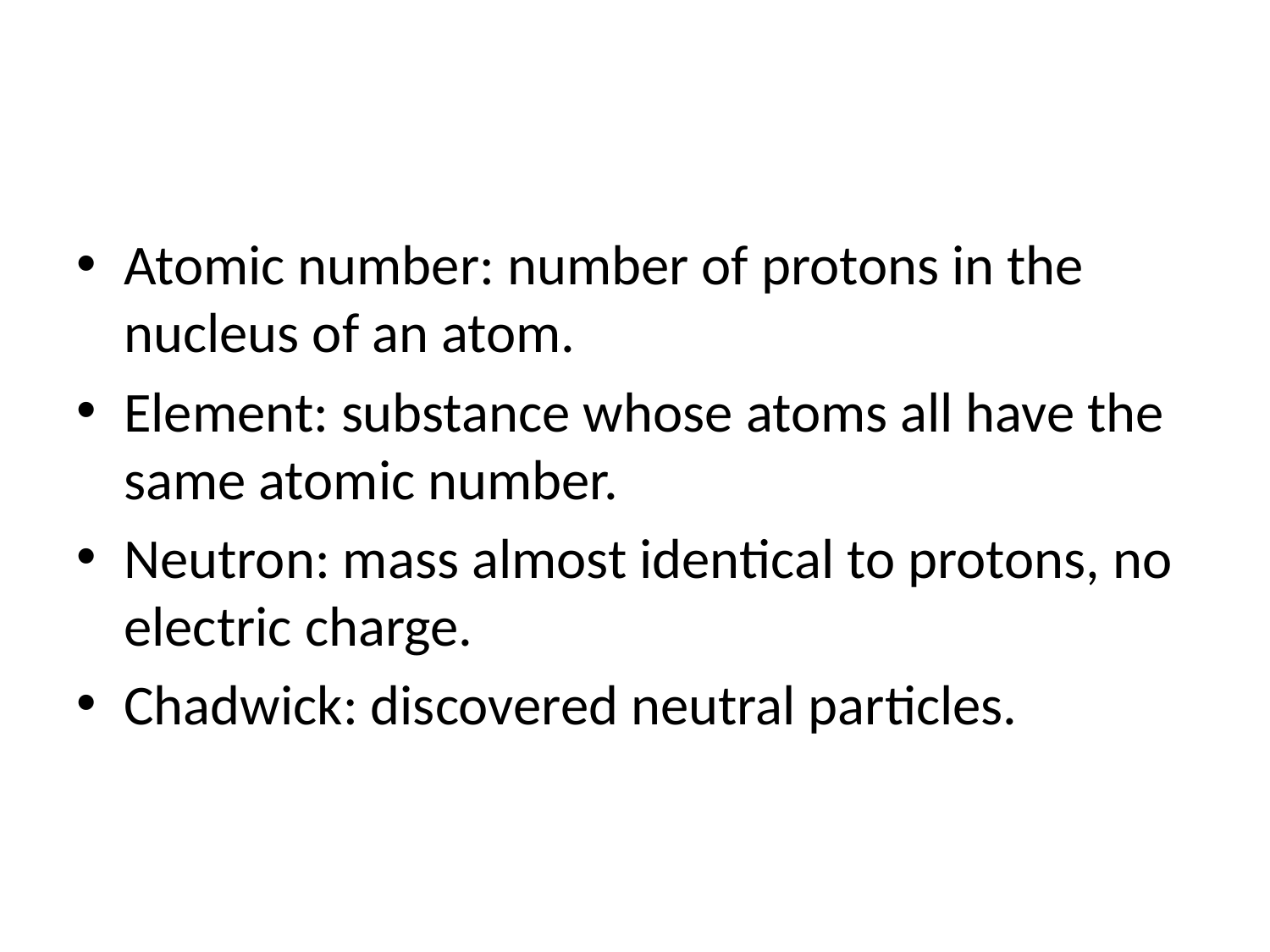

#
Atomic number: number of protons in the nucleus of an atom.
Element: substance whose atoms all have the same atomic number.
Neutron: mass almost identical to protons, no electric charge.
Chadwick: discovered neutral particles.